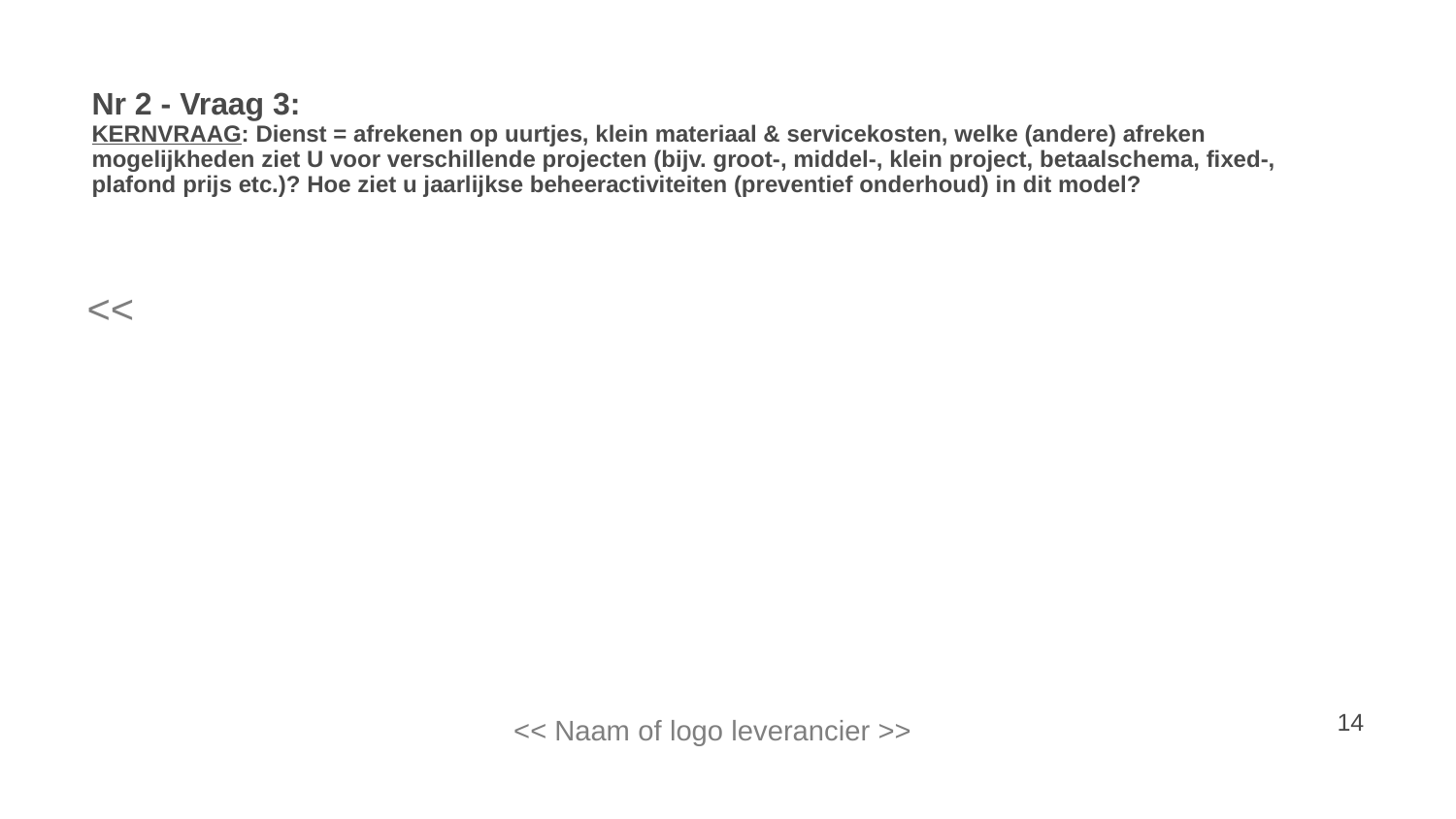

# Nr 2 - Vraag 3: KERNVRAAG: Dienst = afrekenen op uurtjes, klein materiaal & servicekosten, welke (andere) afreken mogelijkheden ziet U voor verschillende projecten (bijv. groot-, middel-, klein project, betaalschema, fixed-, plafond prijs etc.)? Hoe ziet u jaarlijkse beheeractiviteiten (preventief onderhoud) in dit model?
<<
<< Naam of logo leverancier >>